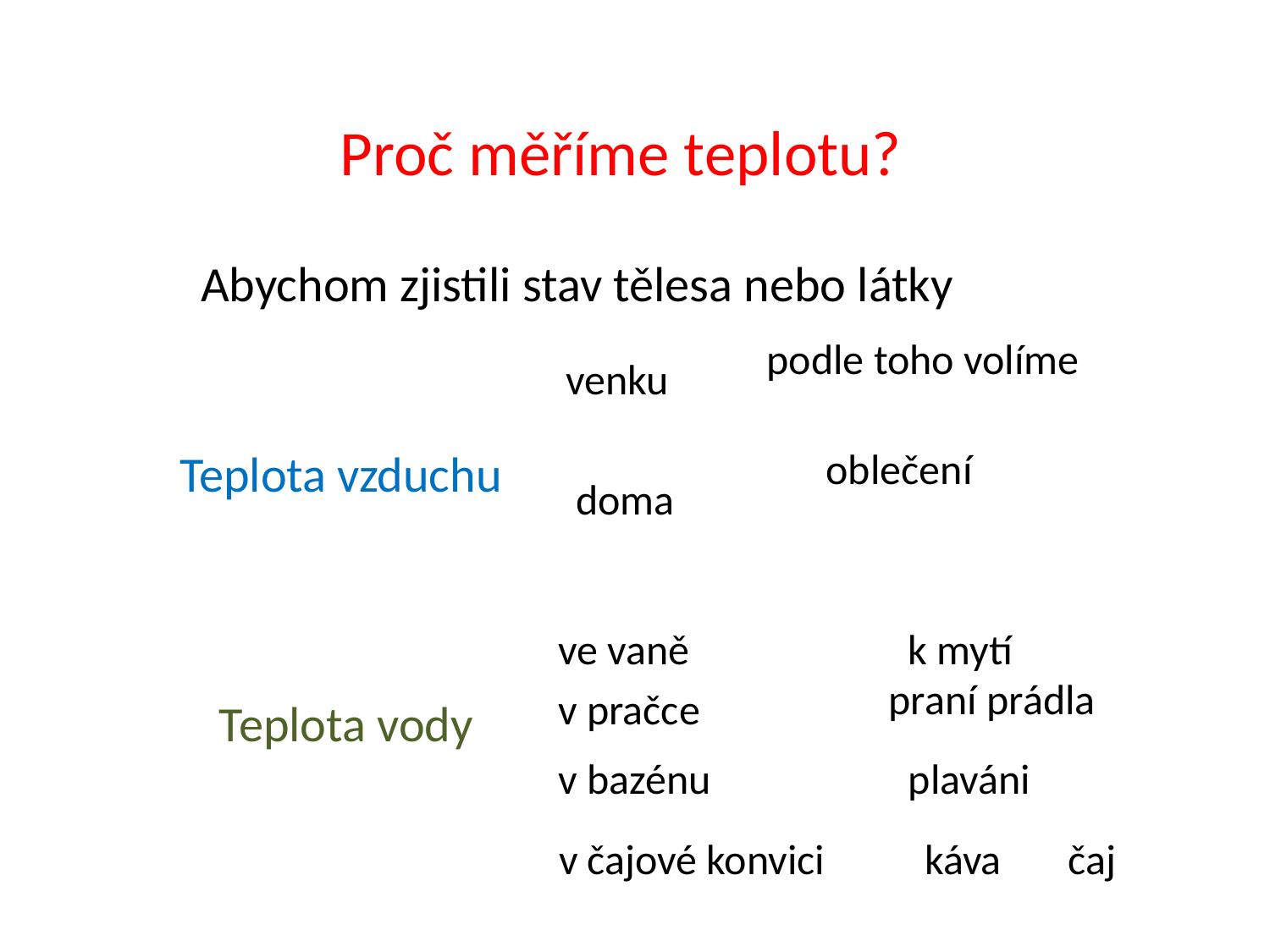

Proč měříme teplotu?
 Abychom zjistili stav tělesa nebo látky
podle toho volíme
venku
Teplota vzduchu
oblečení
doma
ve vaně
k mytí
praní prádla
v pračce
Teplota vody
v bazénu
plaváni
v čajové konvici
káva
čaj